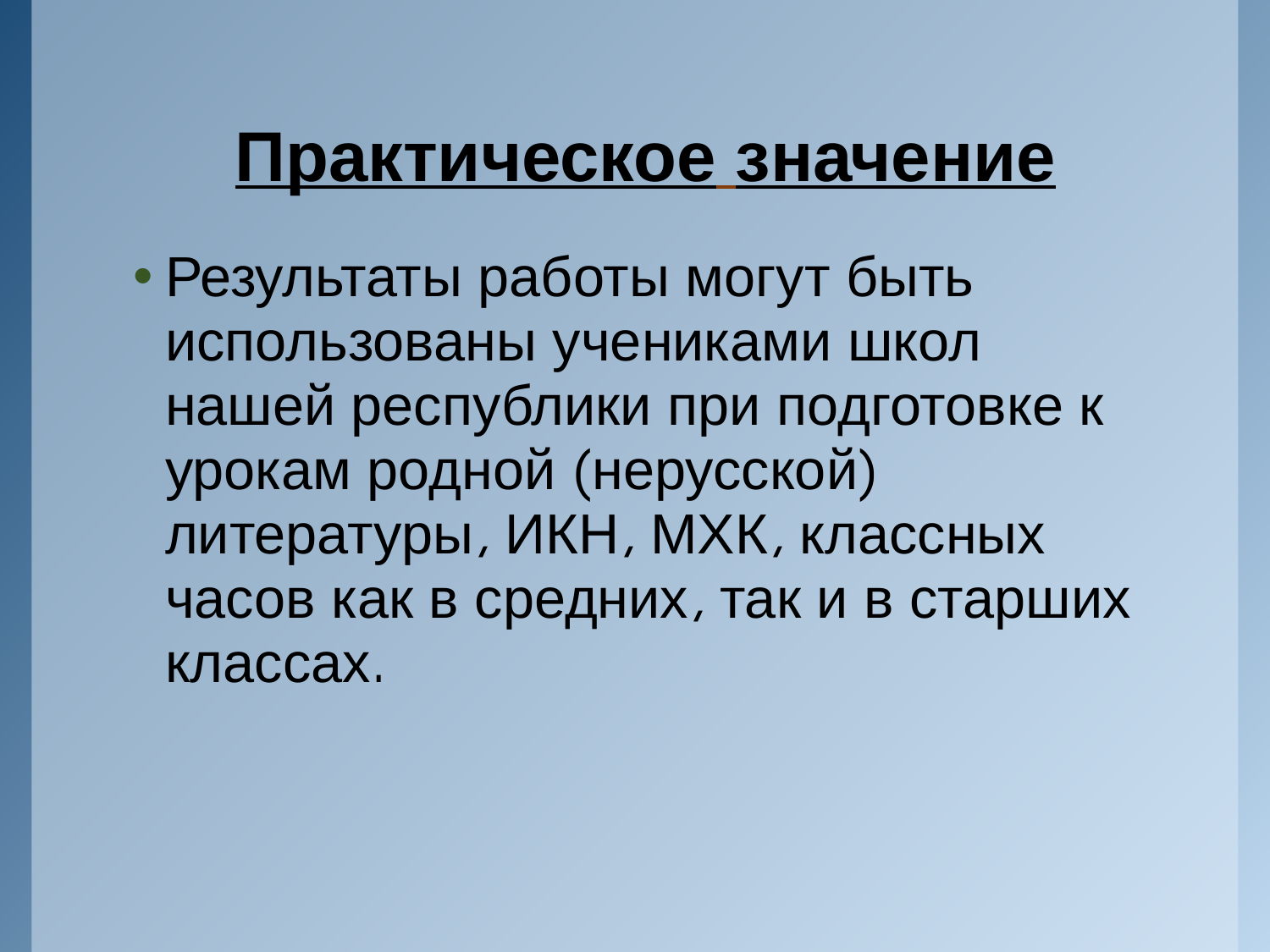

# Практическое значение
Результаты работы могут быть использованы учениками школ нашей республики при подготовке к урокам родной (нерусской) литературы, ИКН, МХК, классных часов как в средних, так и в старших классах.